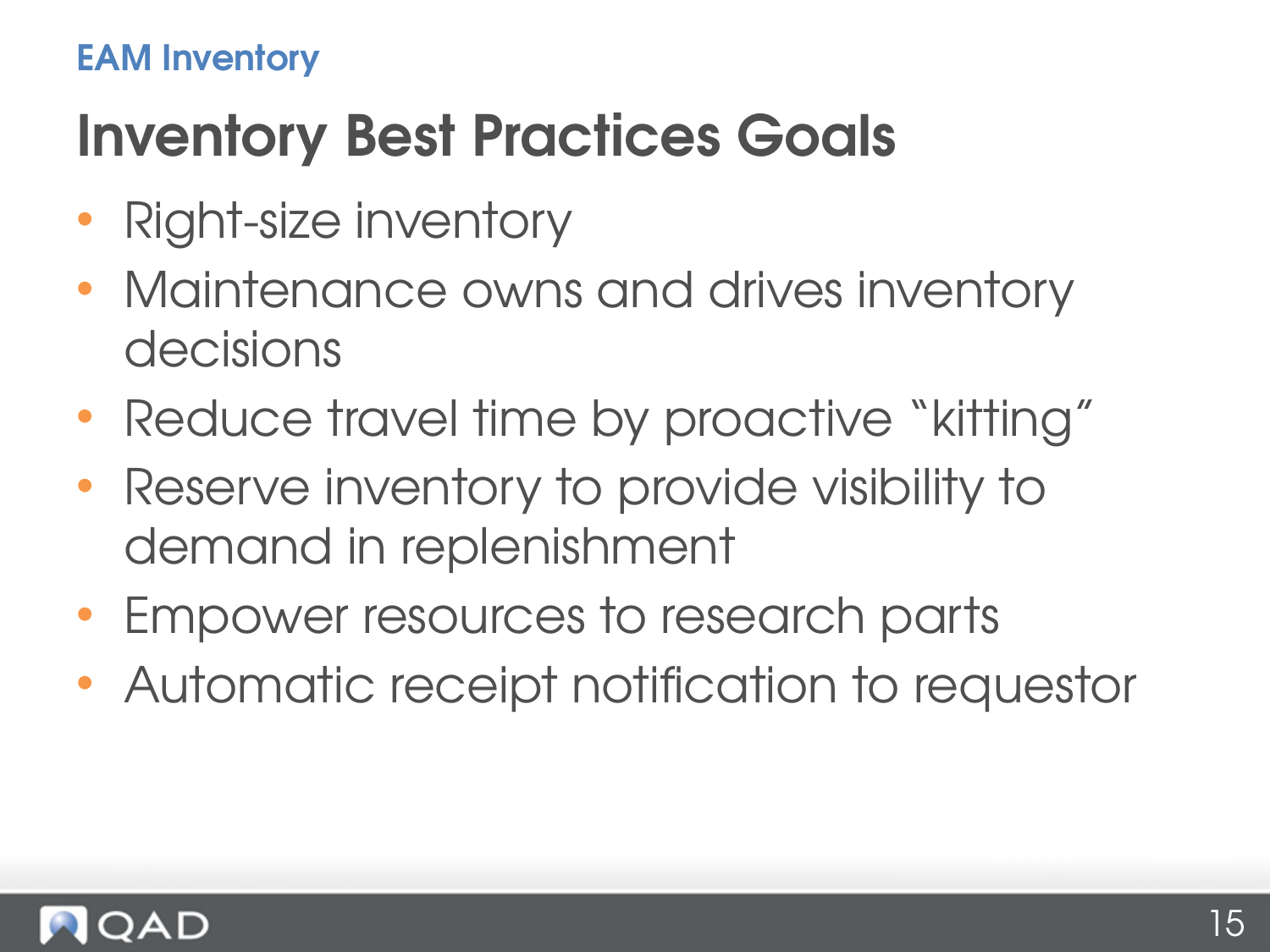

EAM Inventory
# Inventory Best Practices Goals
Right-size inventory
Maintenance owns and drives inventory decisions
Reduce travel time by proactive “kitting”
Reserve inventory to provide visibility to demand in replenishment
Empower resources to research parts
Automatic receipt notification to requestor
15